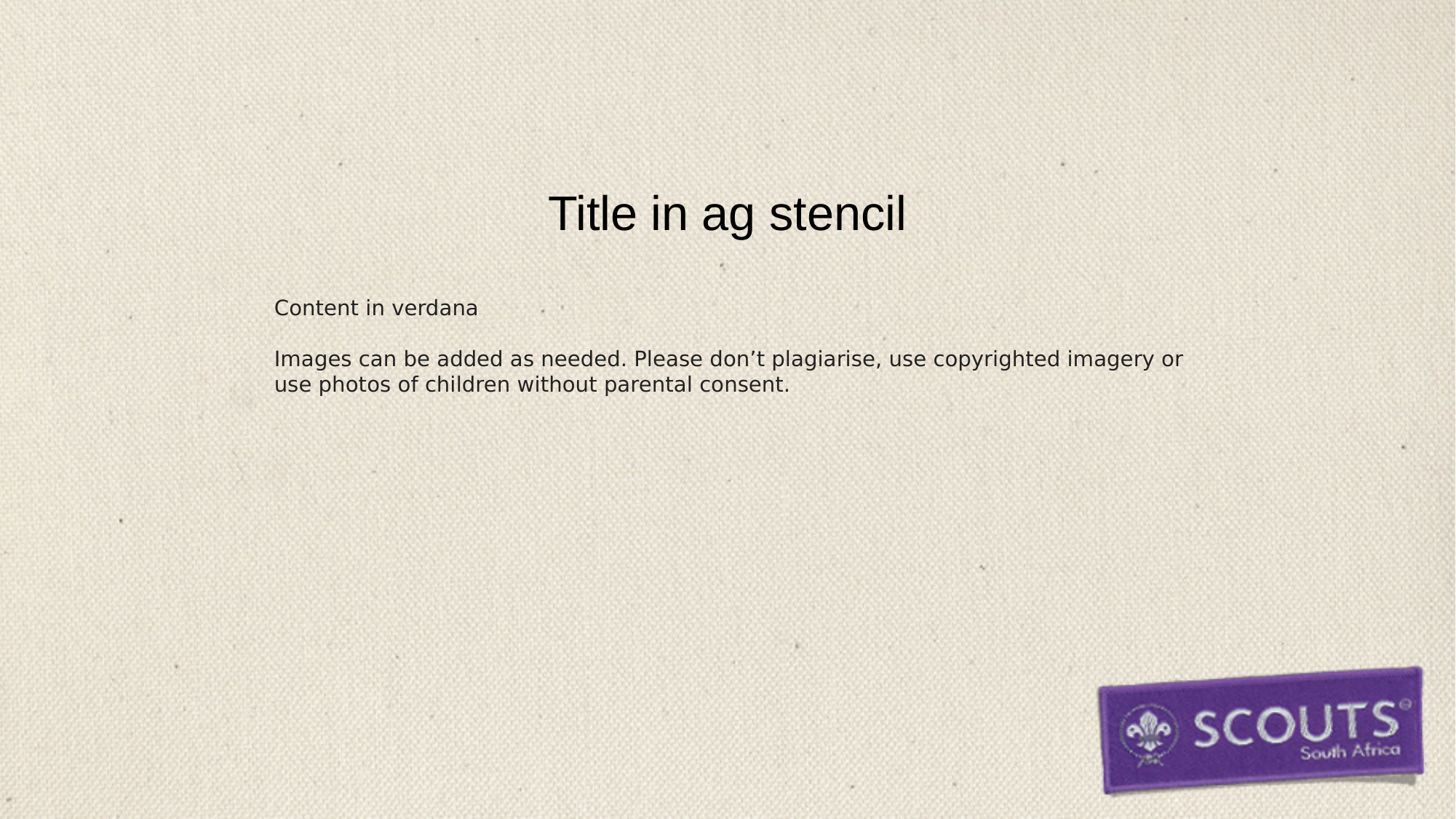

# Title in ag stencil
Content in verdana

Images can be added as needed. Please don’t plagiarise, use copyrighted imagery or use photos of children without parental consent.